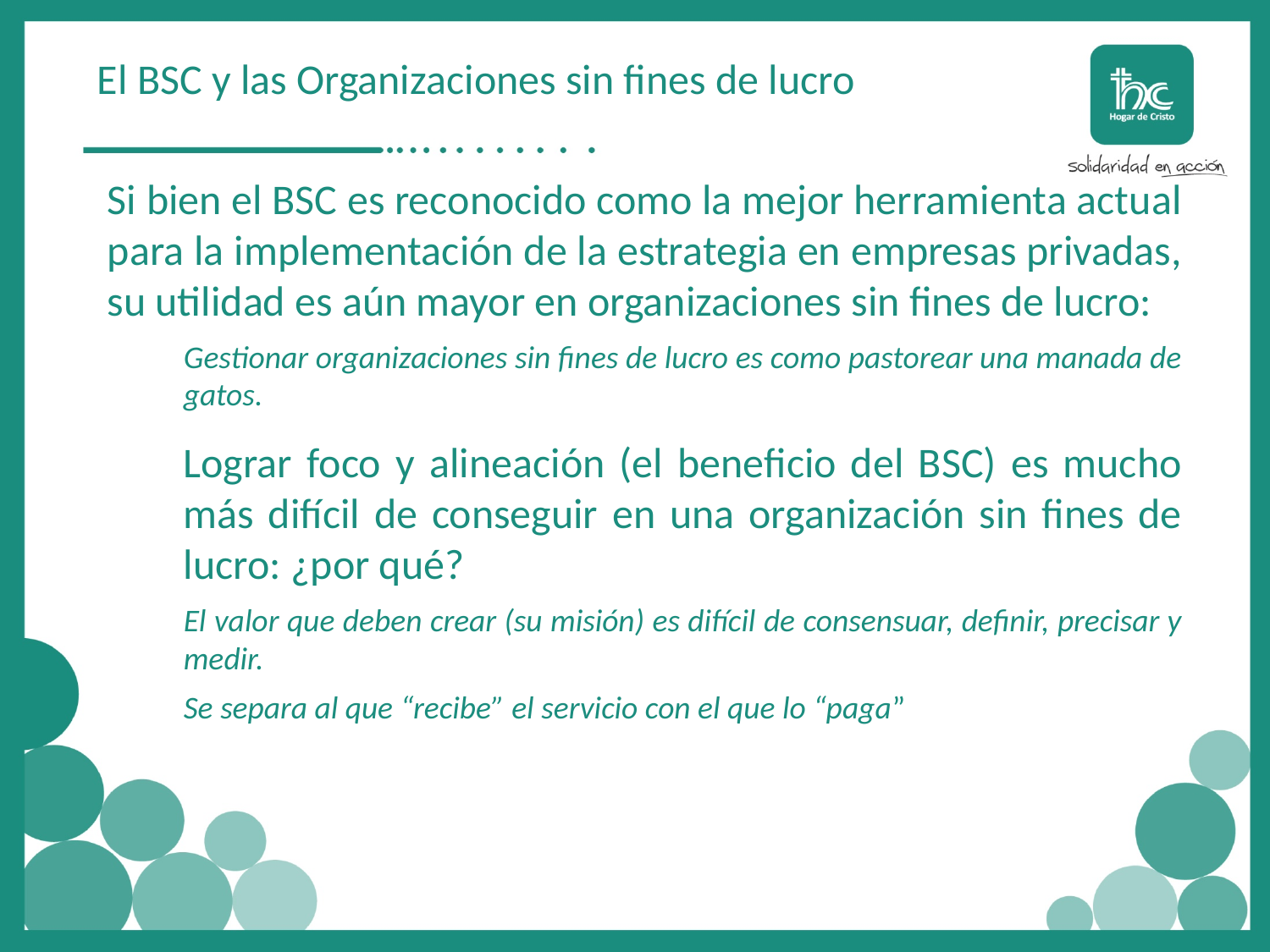

El BSC y las Organizaciones sin fines de lucro
Si bien el BSC es reconocido como la mejor herramienta actual para la implementación de la estrategia en empresas privadas, su utilidad es aún mayor en organizaciones sin fines de lucro:
Gestionar organizaciones sin fines de lucro es como pastorear una manada de gatos.
Lograr foco y alineación (el beneficio del BSC) es mucho más difícil de conseguir en una organización sin fines de lucro: ¿por qué?
El valor que deben crear (su misión) es difícil de consensuar, definir, precisar y medir.
Se separa al que “recibe” el servicio con el que lo “paga”